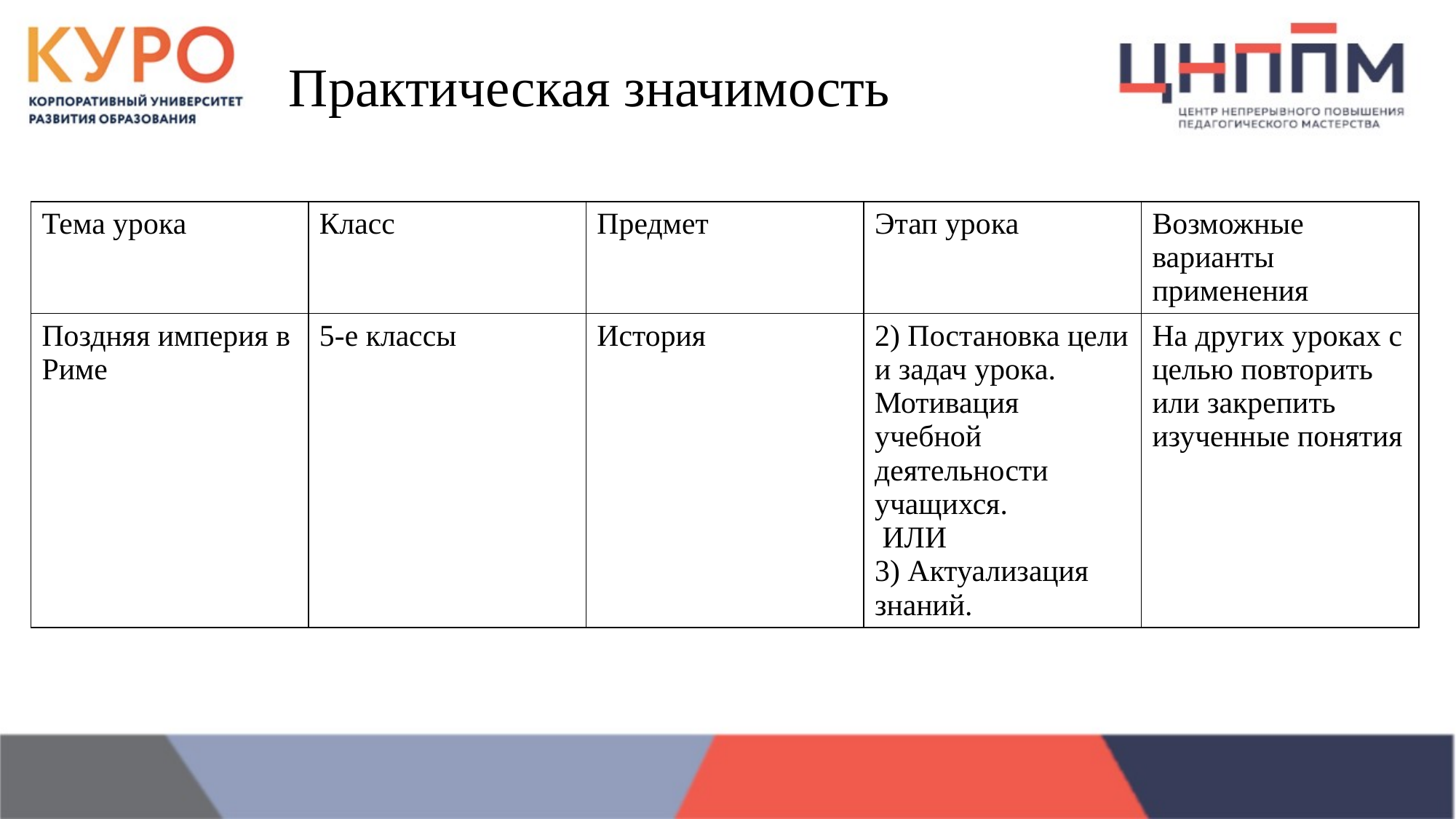

Практическая значимость

| Тема урока | Класс | Предмет | Этап урока | Возможные варианты применения |
| --- | --- | --- | --- | --- |
| Поздняя империя в Риме | 5-е классы | История | 2) Постановка цели и задач урока. Мотивация учебной деятельности учащихся. ИЛИ 3) Актуализация знаний. | На других уроках с целью повторить или закрепить изученные понятия |